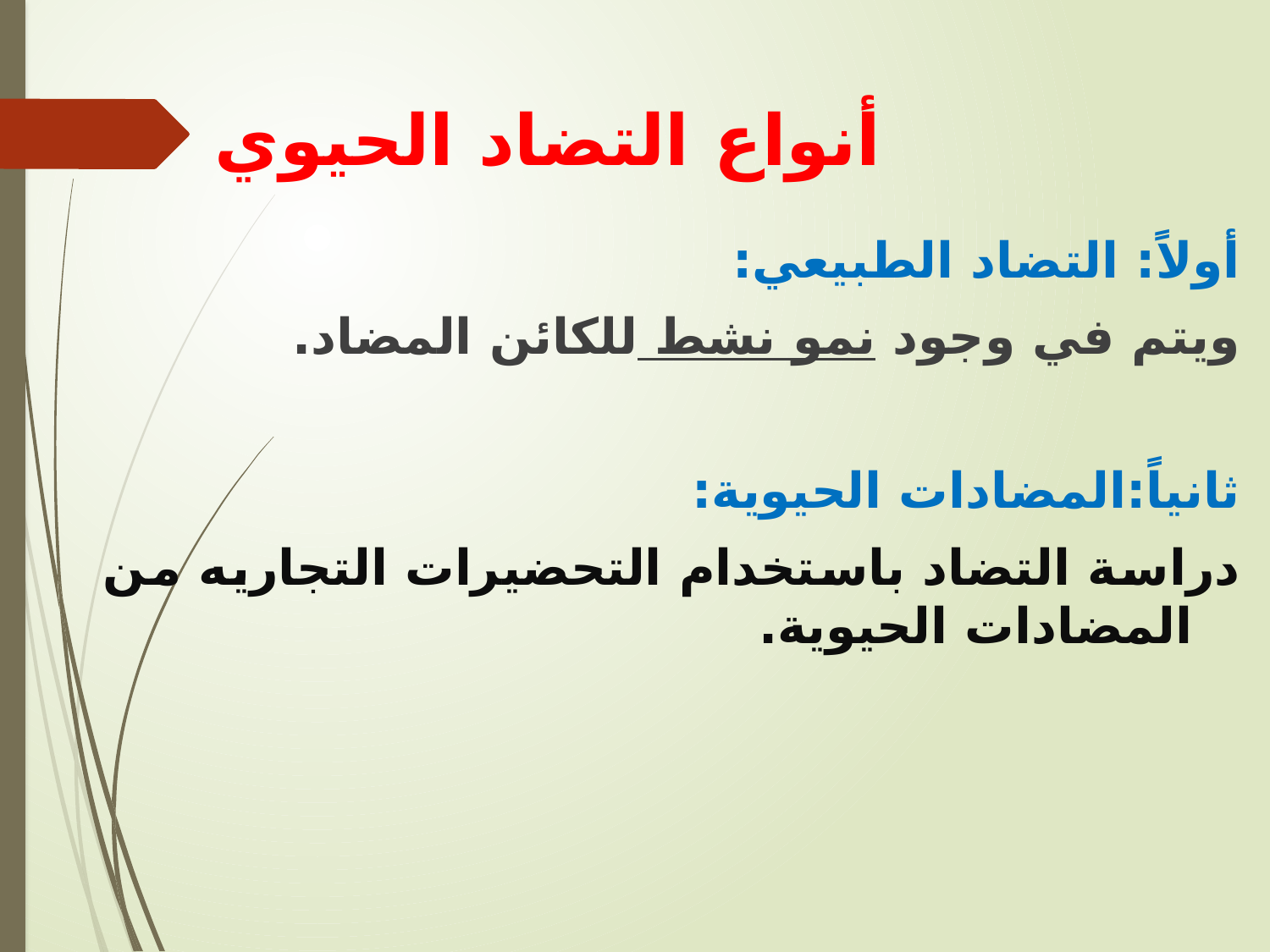

# أنواع التضاد الحيوي
أولاً: التضاد الطبيعي:
ويتم في وجود نمو نشط للكائن المضاد.

ثانياً:المضادات الحيوية:
دراسة التضاد باستخدام التحضيرات التجاريه من المضادات الحيوية.